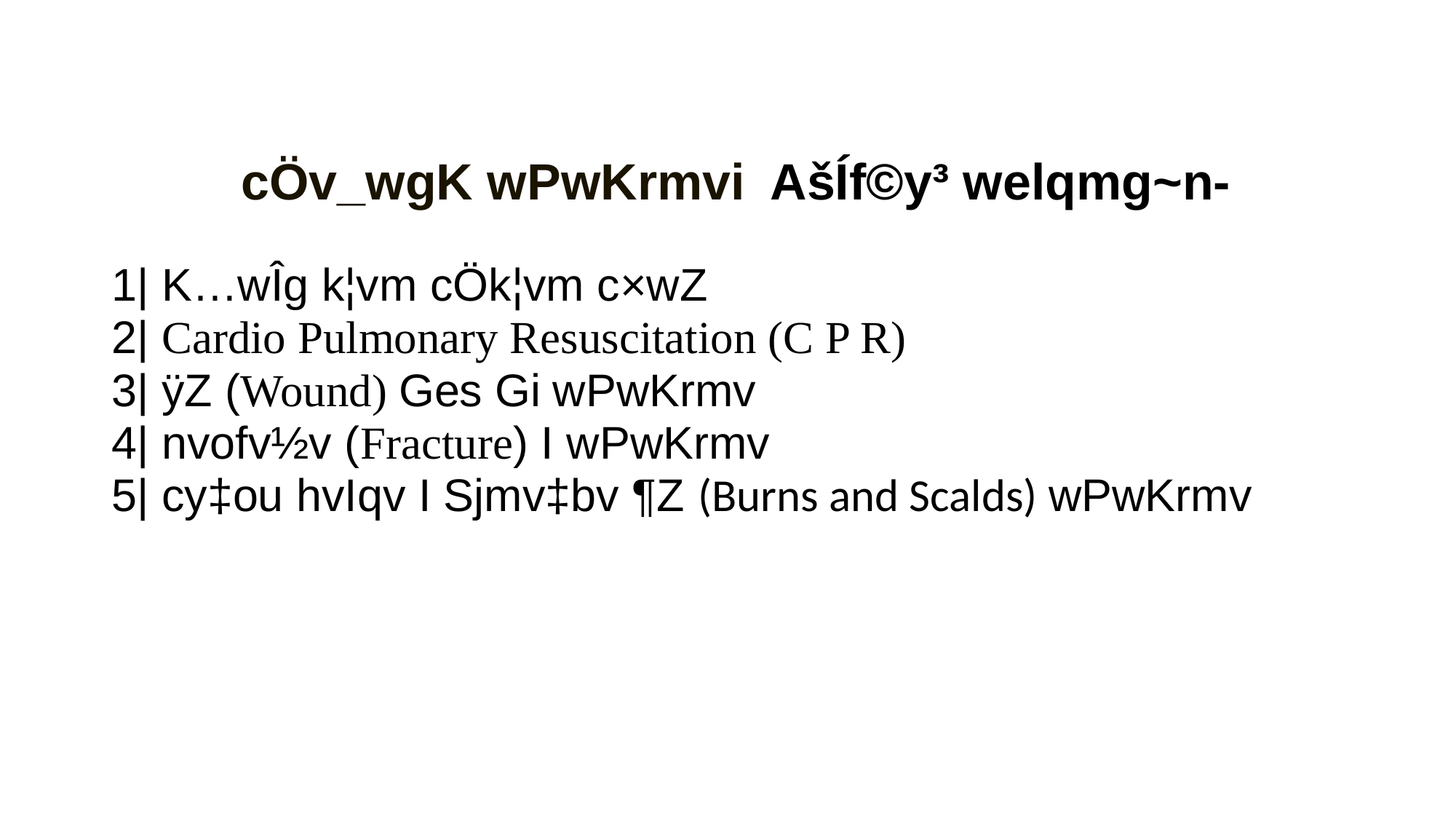

#

cÖv_wgK wPwKrmvi  AšÍf©y³ welqmg~n-

1| K…wÎg k¦vm cÖk¦vm c×wZ
2| Cardio Pulmonary Resuscitation (C P R)
3| ÿZ (Wound) Ges Gi wPwKrmv
4| nvofv½v (Fracture) I wPwKrmv
5| cy‡ou hvIqv I Sjmv‡bv ¶Z (Burns and Scalds) wPwKrmv